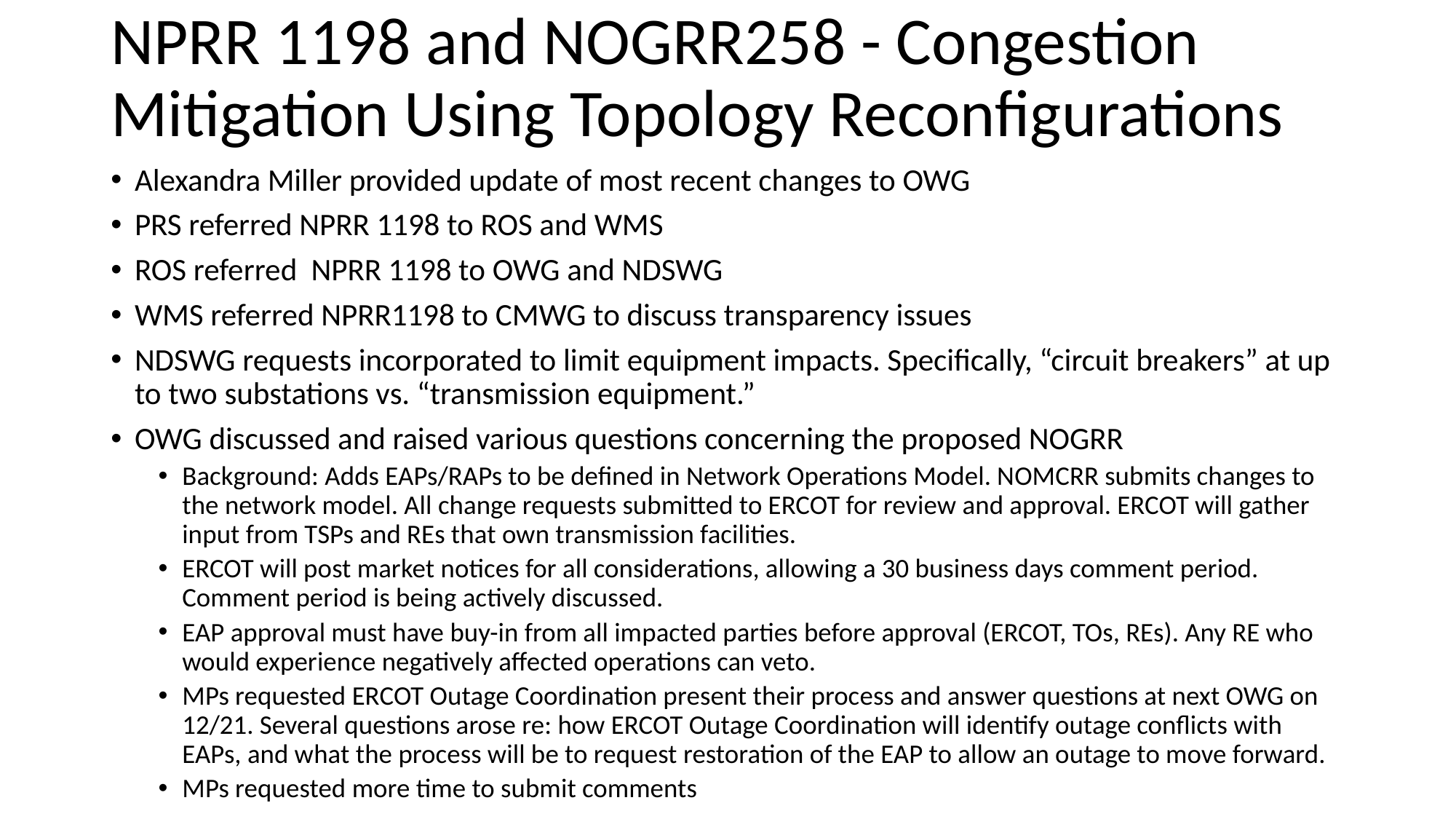

# NPRR 1198 and NOGRR258 - Congestion Mitigation Using Topology Reconfigurations
Alexandra Miller provided update of most recent changes to OWG
PRS referred NPRR 1198 to ROS and WMS
ROS referred  NPRR 1198 to OWG and NDSWG
WMS referred NPRR1198 to CMWG to discuss transparency issues
NDSWG requests incorporated to limit equipment impacts. Specifically, “circuit breakers” at up to two substations vs. “transmission equipment.”
OWG discussed and raised various questions concerning the proposed NOGRR
Background: Adds EAPs/RAPs to be defined in Network Operations Model. NOMCRR submits changes to the network model. All change requests submitted to ERCOT for review and approval. ERCOT will gather input from TSPs and REs that own transmission facilities.
ERCOT will post market notices for all considerations, allowing a 30 business days comment period. Comment period is being actively discussed.
EAP approval must have buy-in from all impacted parties before approval (ERCOT, TOs, REs). Any RE who would experience negatively affected operations can veto.
MPs requested ERCOT Outage Coordination present their process and answer questions at next OWG on 12/21. Several questions arose re: how ERCOT Outage Coordination will identify outage conflicts with EAPs, and what the process will be to request restoration of the EAP to allow an outage to move forward.
MPs requested more time to submit comments